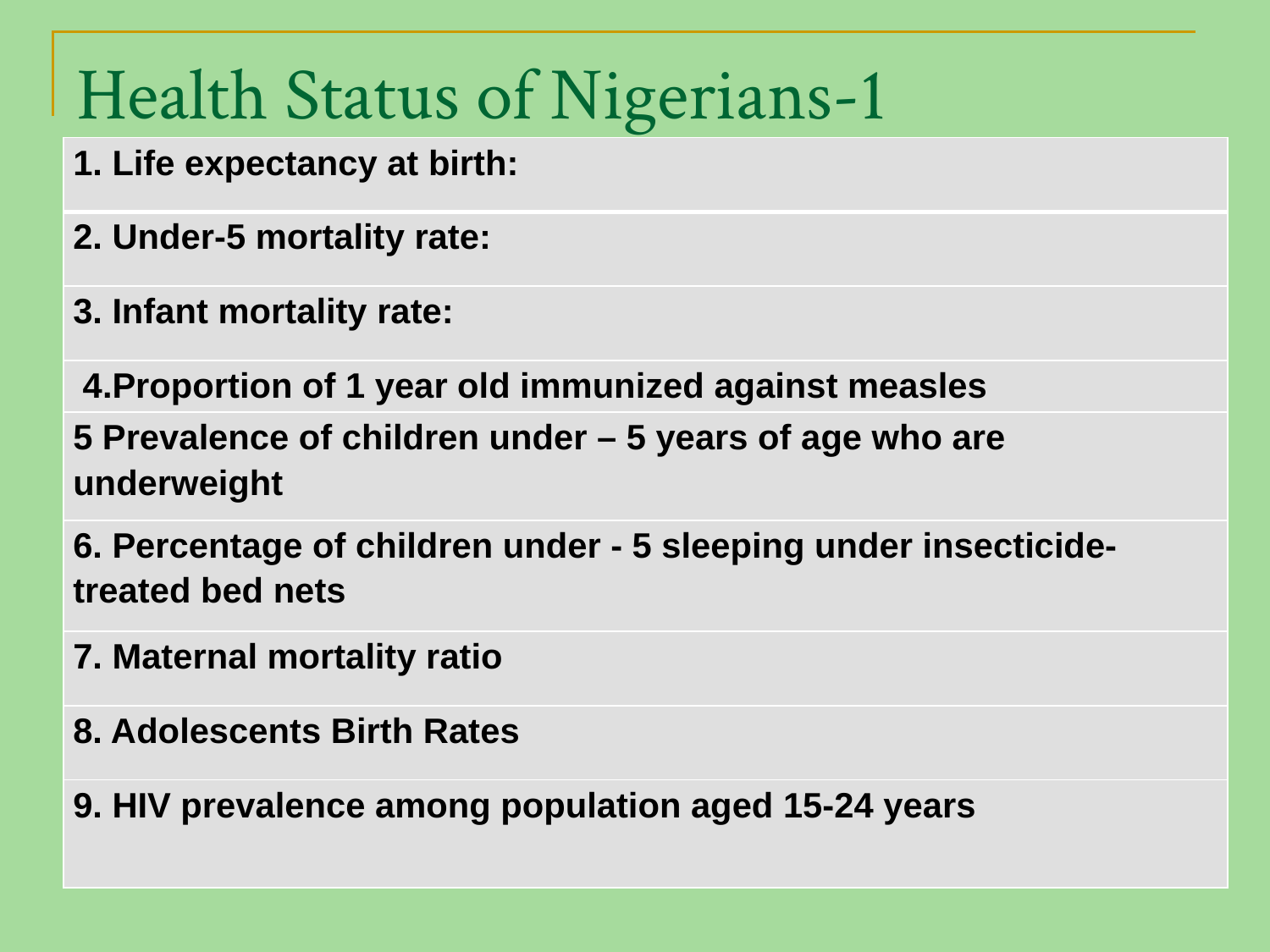

# Health Status of Nigerians-1
| 1. Life expectancy at birth: |
| --- |
| 2. Under-5 mortality rate: |
| 3. Infant mortality rate: |
| 4.Proportion of 1 year old immunized against measles |
| 5 Prevalence of children under – 5 years of age who are underweight |
| 6. Percentage of children under - 5 sleeping under insecticide-treated bed nets |
| 7. Maternal mortality ratio |
| 8. Adolescents Birth Rates |
| 9. HIV prevalence among population aged 15-24 years |